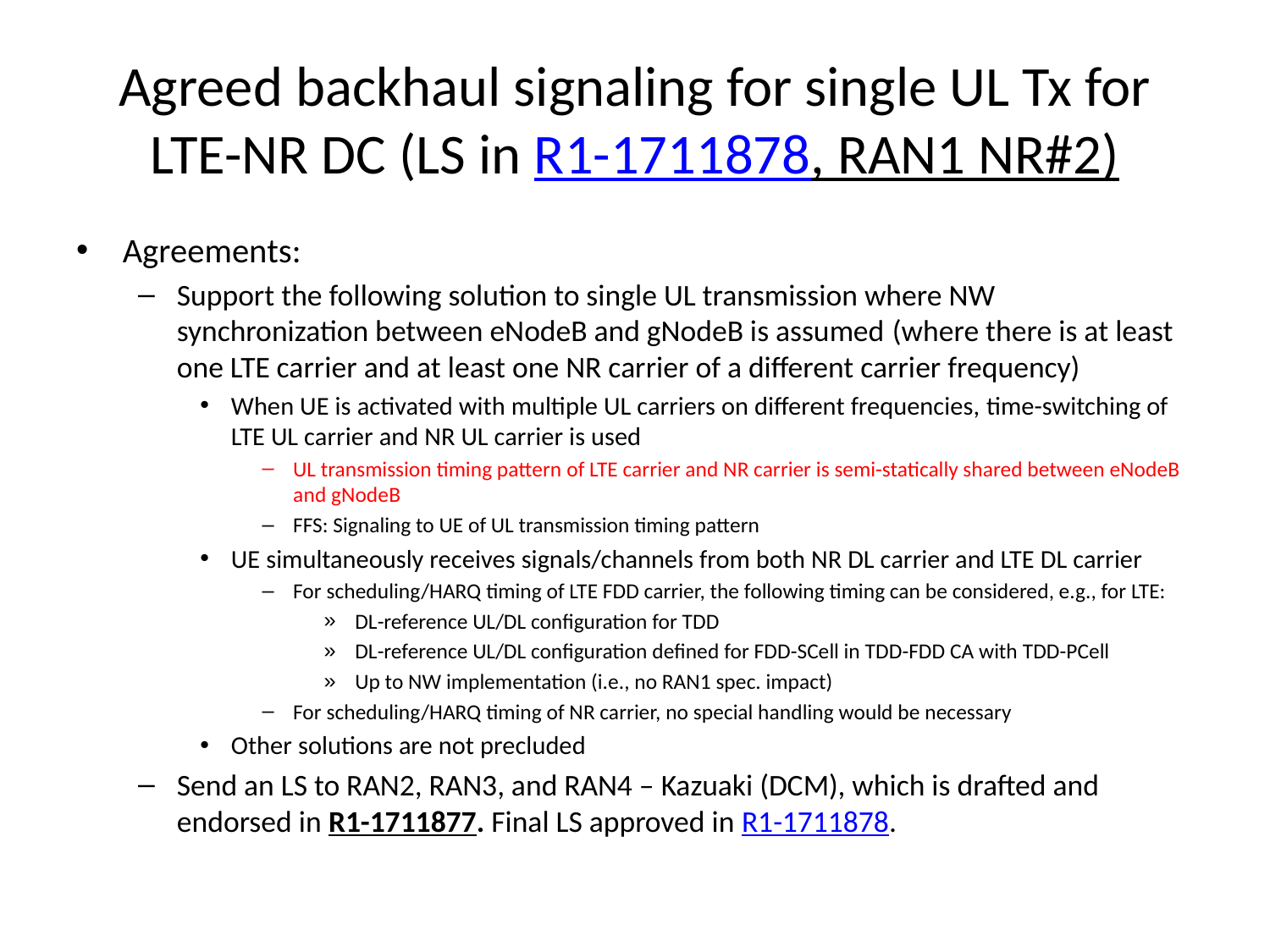

# Agreed backhaul signaling for single UL Tx for LTE-NR DC (LS in R1-1711878, RAN1 NR#2)
Agreements:
Support the following solution to single UL transmission where NW synchronization between eNodeB and gNodeB is assumed (where there is at least one LTE carrier and at least one NR carrier of a different carrier frequency)
When UE is activated with multiple UL carriers on different frequencies, time-switching of LTE UL carrier and NR UL carrier is used
UL transmission timing pattern of LTE carrier and NR carrier is semi-statically shared between eNodeB and gNodeB
FFS: Signaling to UE of UL transmission timing pattern
UE simultaneously receives signals/channels from both NR DL carrier and LTE DL carrier
For scheduling/HARQ timing of LTE FDD carrier, the following timing can be considered, e.g., for LTE:
DL-reference UL/DL configuration for TDD
DL-reference UL/DL configuration defined for FDD-SCell in TDD-FDD CA with TDD-PCell
Up to NW implementation (i.e., no RAN1 spec. impact)
For scheduling/HARQ timing of NR carrier, no special handling would be necessary
Other solutions are not precluded
Send an LS to RAN2, RAN3, and RAN4 – Kazuaki (DCM), which is drafted and endorsed in R1-1711877. Final LS approved in R1-1711878.